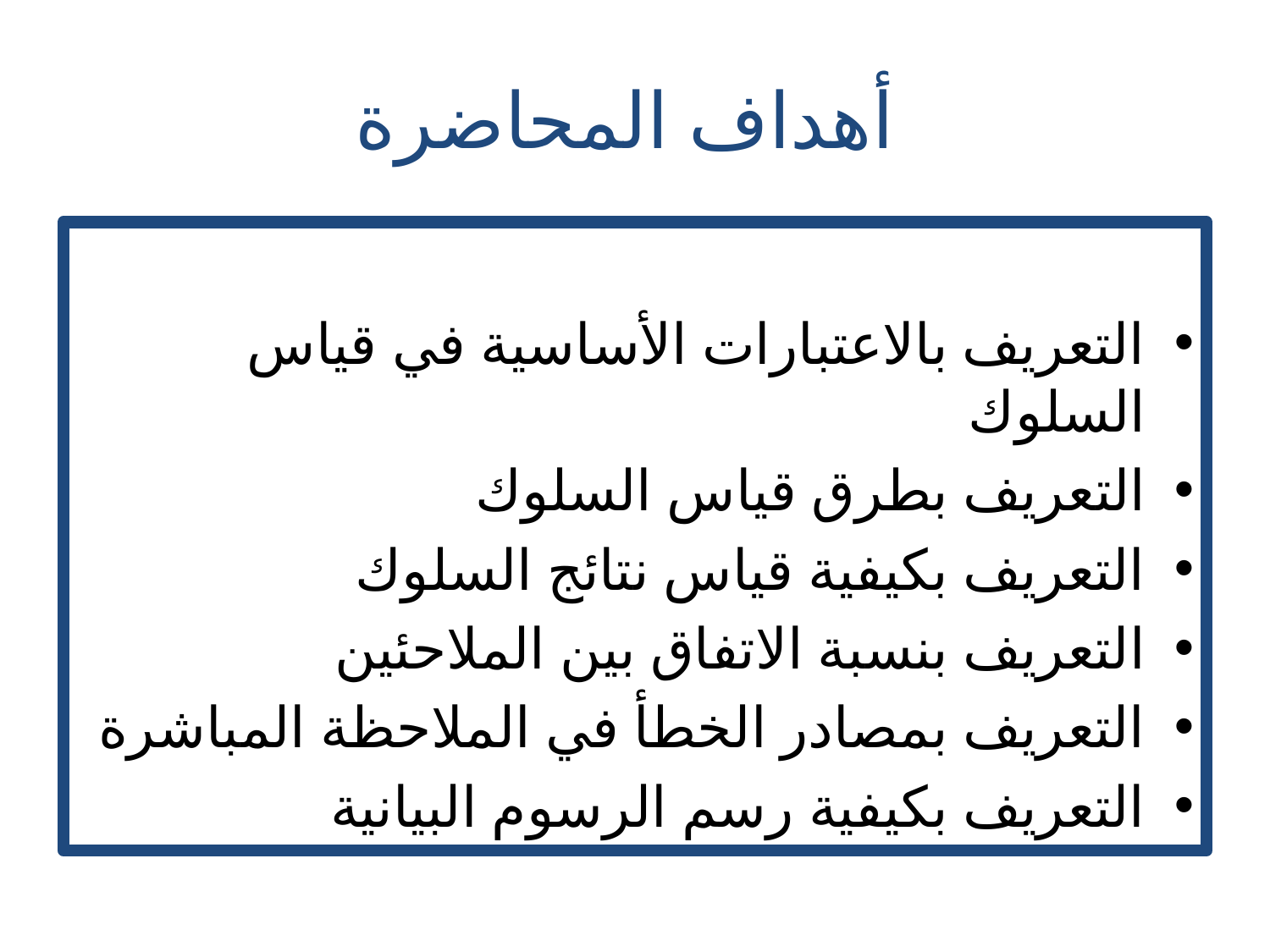

# أهداف المحاضرة

التعريف بالاعتبارات الأساسية في قياس السلوك
التعريف بطرق قياس السلوك
التعريف بكيفية قياس نتائج السلوك
التعريف بنسبة الاتفاق بين الملاحئين
التعريف بمصادر الخطأ في الملاحظة المباشرة
التعريف بكيفية رسم الرسوم البيانية